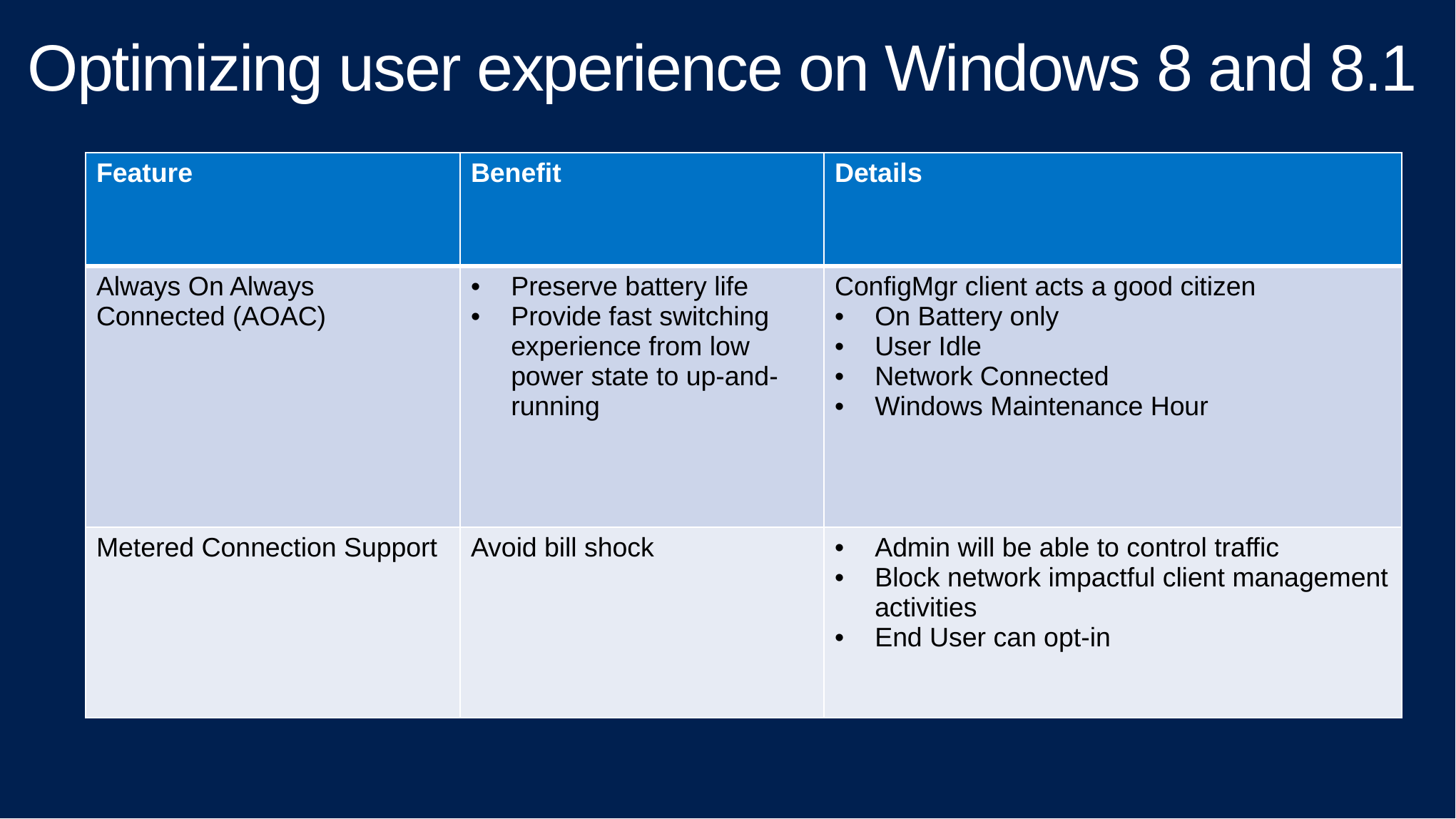

# Optimizing user experience on Windows 8 and 8.1
| Feature | Benefit | Details |
| --- | --- | --- |
| Always On Always Connected (AOAC) | Preserve battery life Provide fast switching experience from low power state to up-and-running | ConfigMgr client acts a good citizen On Battery only User Idle Network Connected Windows Maintenance Hour |
| Metered Connection Support | Avoid bill shock | Admin will be able to control traffic Block network impactful client management activities End User can opt-in |